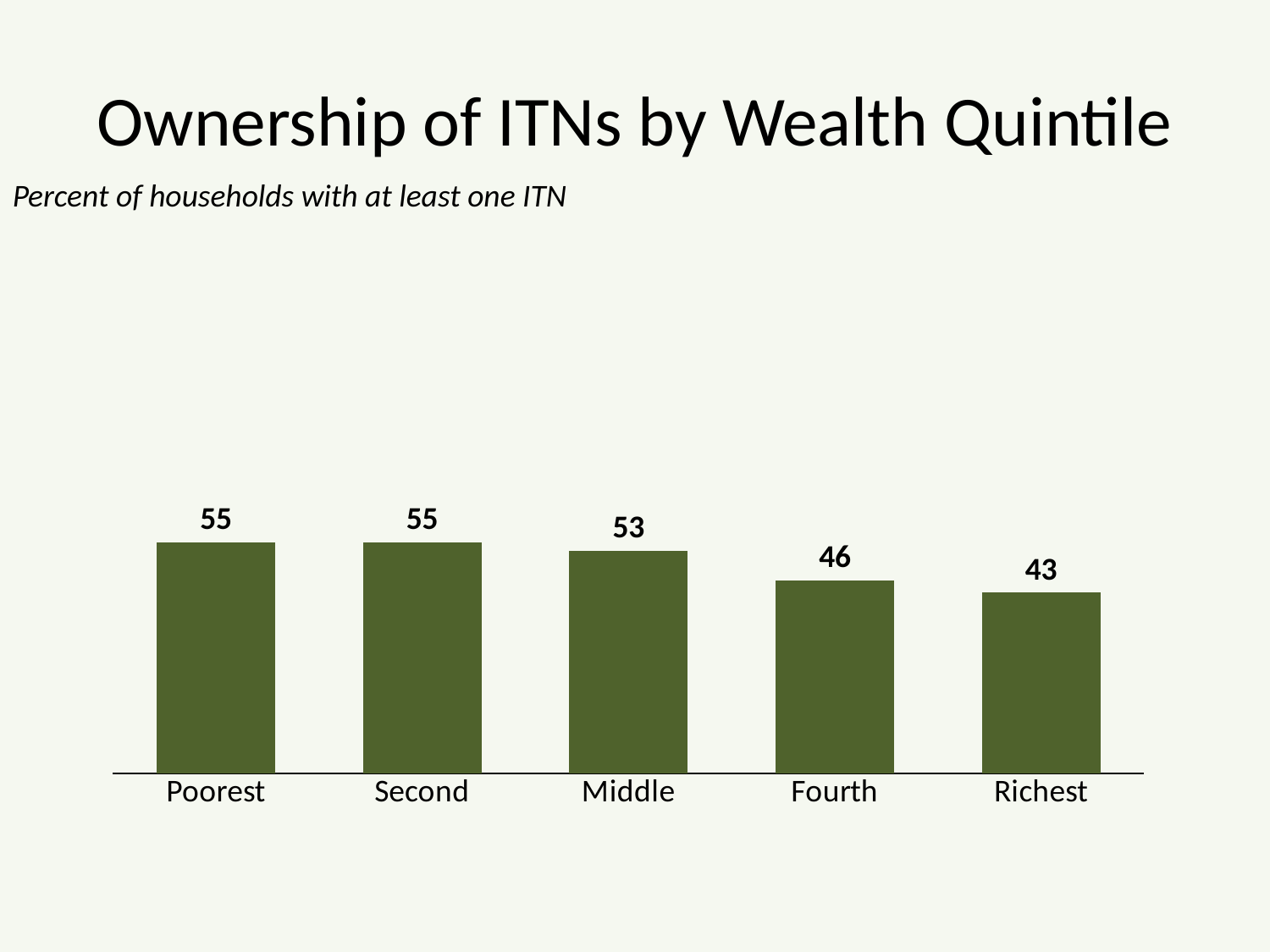

# Ownership of ITNs by Wealth Quintile
Percent of households with at least one ITN

### Chart

| Category |  |
|---|---|
| Poorest | 55.0 |
| Second | 55.0 |
| Middle | 53.0 |
| Fourth | 46.0 |
| Richest | 43.0 |